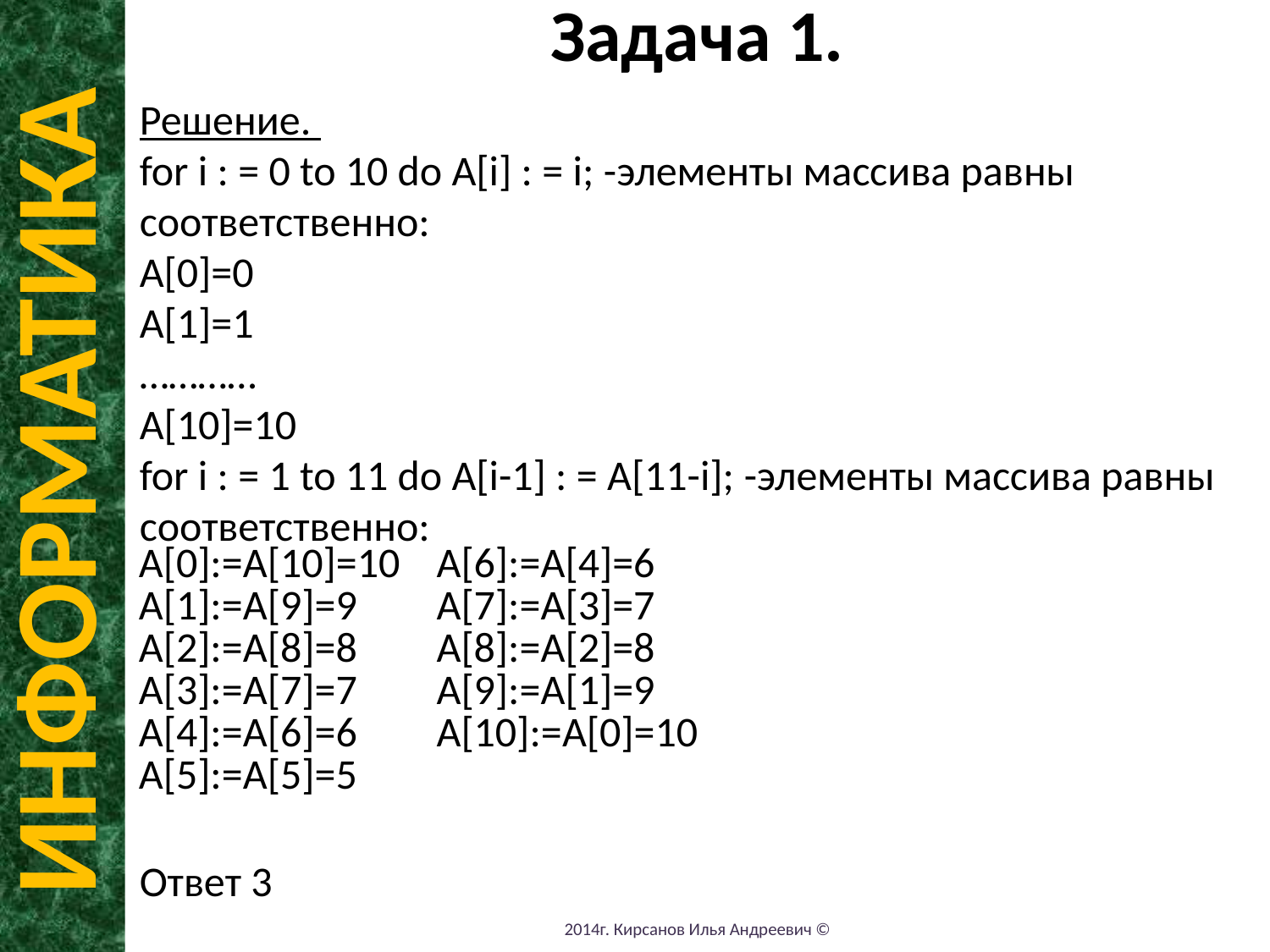

Задача 1.

Решение.
for i : = 0 to 10 do A[i] : = i; -элементы массива равны соответственно:
A[0]=0
A[1]=1
…………
A[10]=10
for i : = 1 to 11 do A[i-1] : = A[11-i]; -элементы массива равны соответственно:

Ответ 3
ИНФОРМАТИКА
| A[0]:=A[10]=10 A[1]:=A[9]=9 A[2]:=A[8]=8 A[3]:=A[7]=7 A[4]:=A[6]=6 A[5]:=A[5]=5 | A[6]:=A[4]=6 A[7]:=A[3]=7 A[8]:=A[2]=8 A[9]:=A[1]=9 A[10]:=A[0]=10 |
| --- | --- |
2014г. Кирсанов Илья Андреевич ©